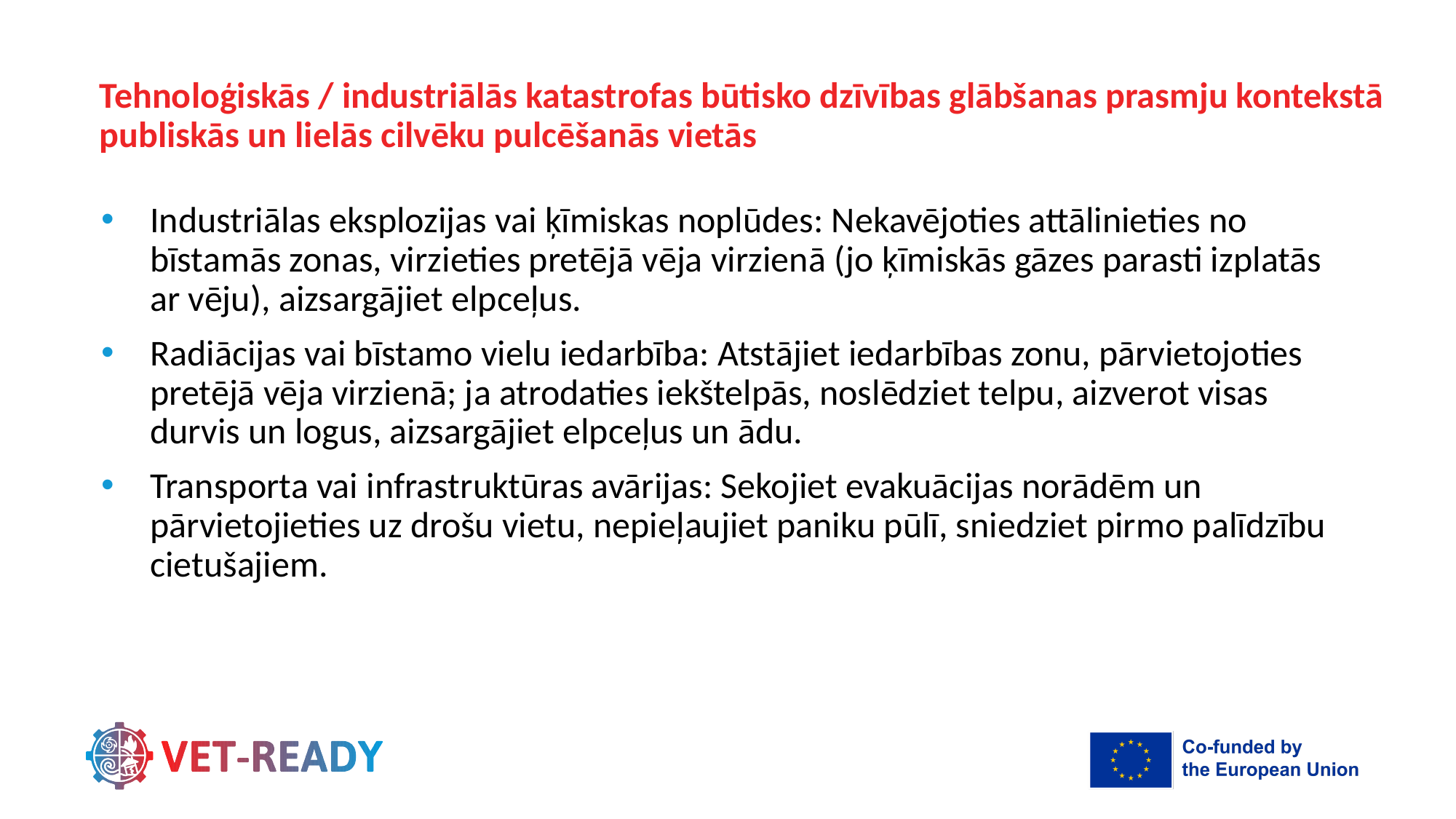

# Tehnoloģiskās / industriālās katastrofas būtisko dzīvības glābšanas prasmju kontekstā publiskās un lielās cilvēku pulcēšanās vietās
Industriālas eksplozijas vai ķīmiskas noplūdes: Nekavējoties attālinieties no bīstamās zonas, virzieties pretējā vēja virzienā (jo ķīmiskās gāzes parasti izplatās ar vēju), aizsargājiet elpceļus.
Radiācijas vai bīstamo vielu iedarbība: Atstājiet iedarbības zonu, pārvietojoties pretējā vēja virzienā; ja atrodaties iekštelpās, noslēdziet telpu, aizverot visas durvis un logus, aizsargājiet elpceļus un ādu.
Transporta vai infrastruktūras avārijas: Sekojiet evakuācijas norādēm un pārvietojieties uz drošu vietu, nepieļaujiet paniku pūlī, sniedziet pirmo palīdzību cietušajiem.